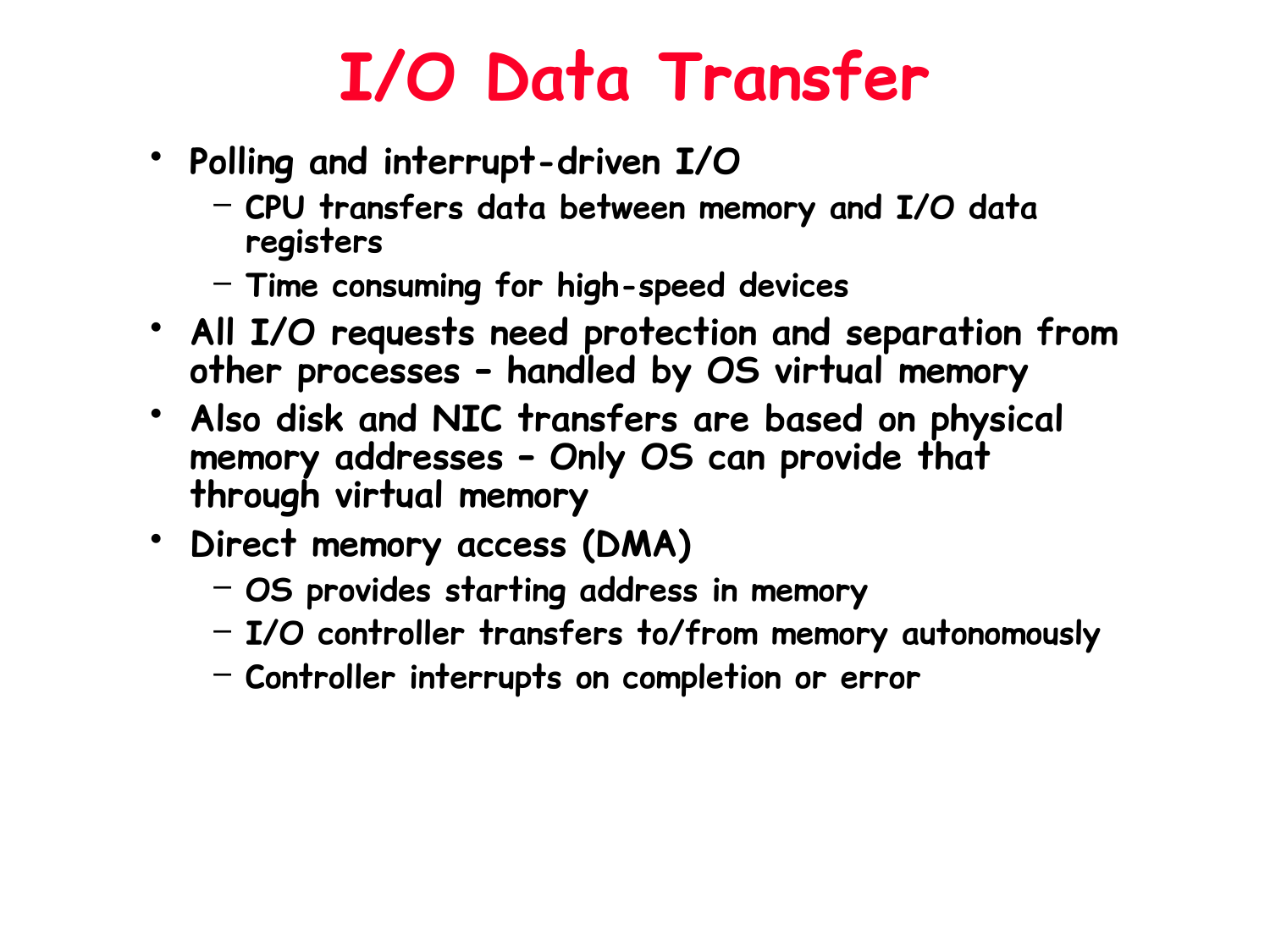

# I/O Data Transfer
Polling and interrupt-driven I/O
CPU transfers data between memory and I/O data registers
Time consuming for high-speed devices
All I/O requests need protection and separation from other processes – handled by OS virtual memory
Also disk and NIC transfers are based on physical memory addresses – Only OS can provide that through virtual memory
Direct memory access (DMA)
OS provides starting address in memory
I/O controller transfers to/from memory autonomously
Controller interrupts on completion or error